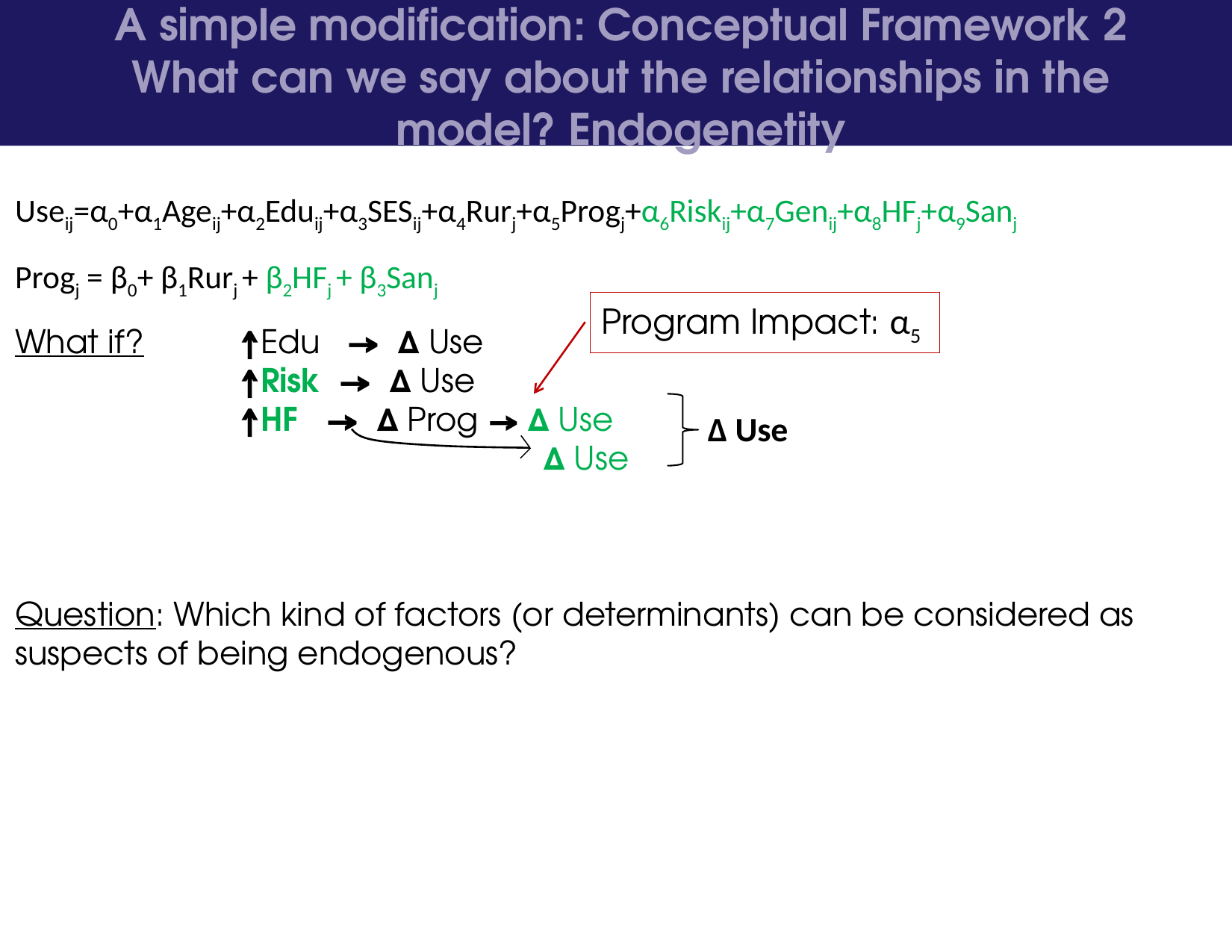

A simple modification: Conceptual Framework 2
What can we say about the relationships in the model? Endogenetity

Useij=α0+α1Ageij+α2Eduij+α3SESij+α4Rurj+α5Progj+α6Riskij+α7Genij+α8HFj+α9Sanj
Progj = β0+ β1Rurj + β2HFj + β3Sanj

What if?	↑Edu   →  ∆ Use
		↑Risk  →  ∆ Use
		↑HF   →  ∆ Prog → ∆ Use
                                                           ∆ Use

Question: Which kind of factors (or determinants) can be considered as suspects of being endogenous?

Program Impact: α5

∆ Use